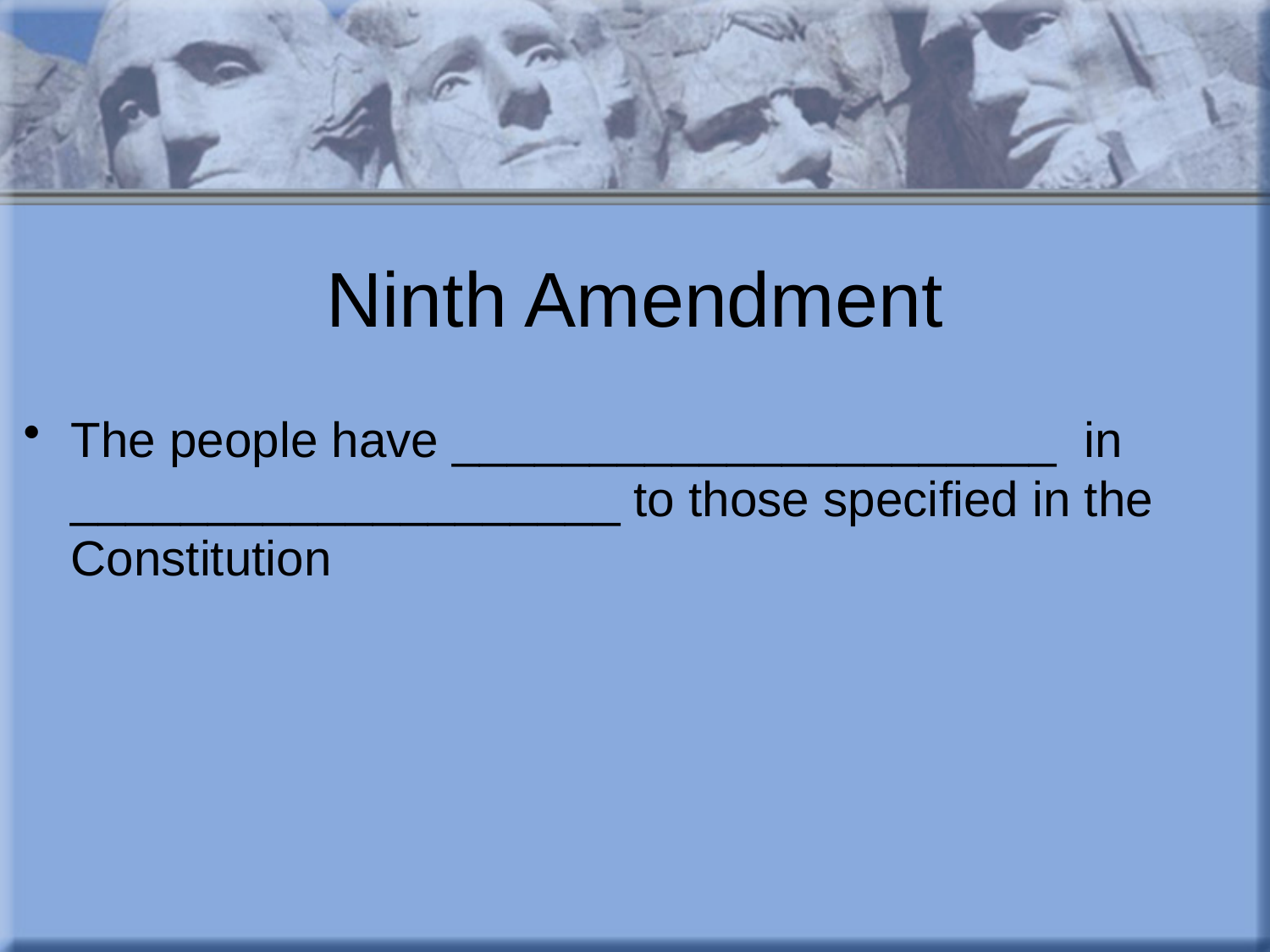

# Ninth Amendment
The people have ______________________  in ____________________ to those specified in the Constitution